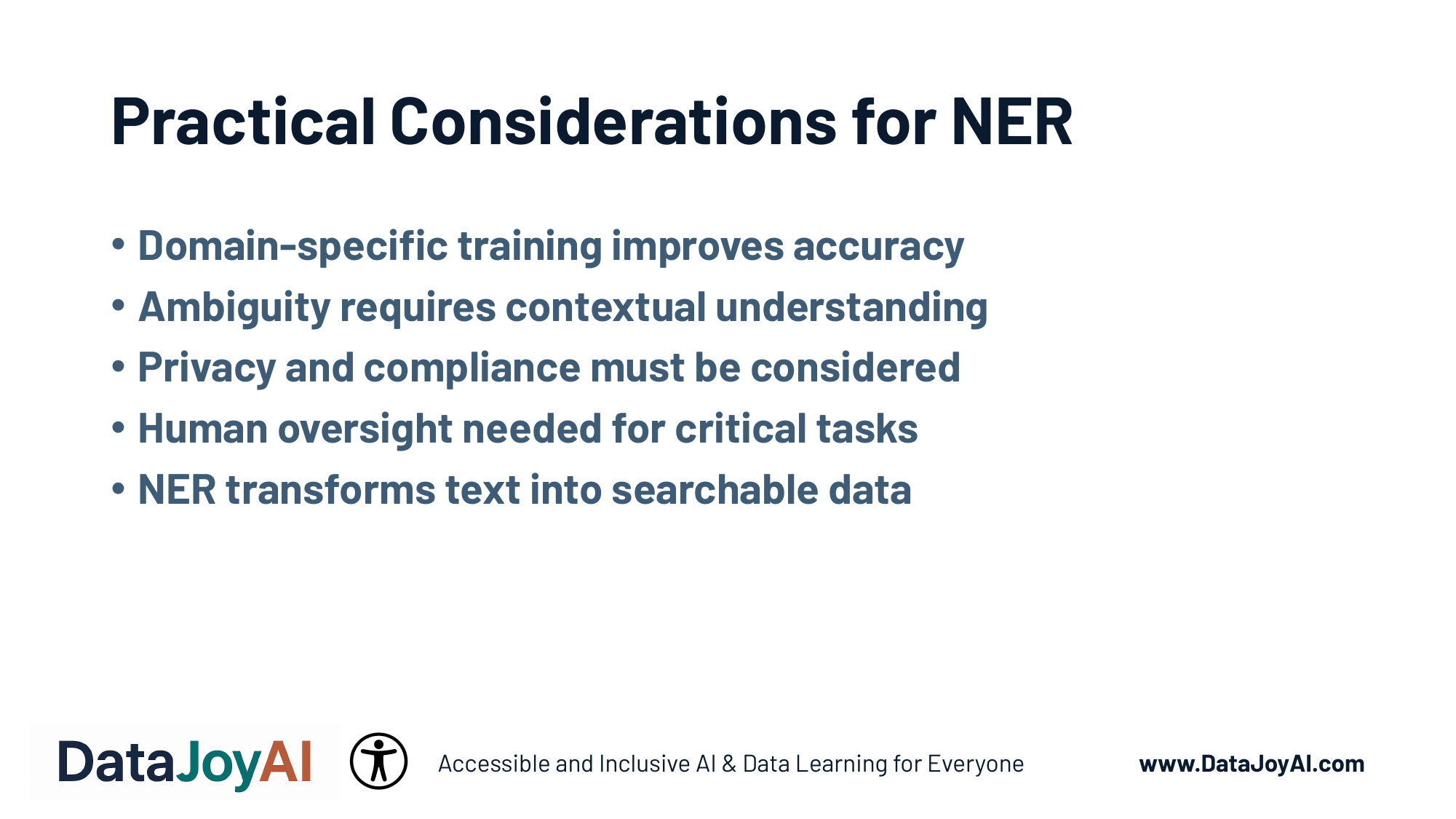

# Practical Considerations for NER
Domain-specific training improves accuracy
Ambiguity requires contextual understanding
Privacy and compliance must be considered
Human oversight needed for critical tasks
NER transforms text into searchable data